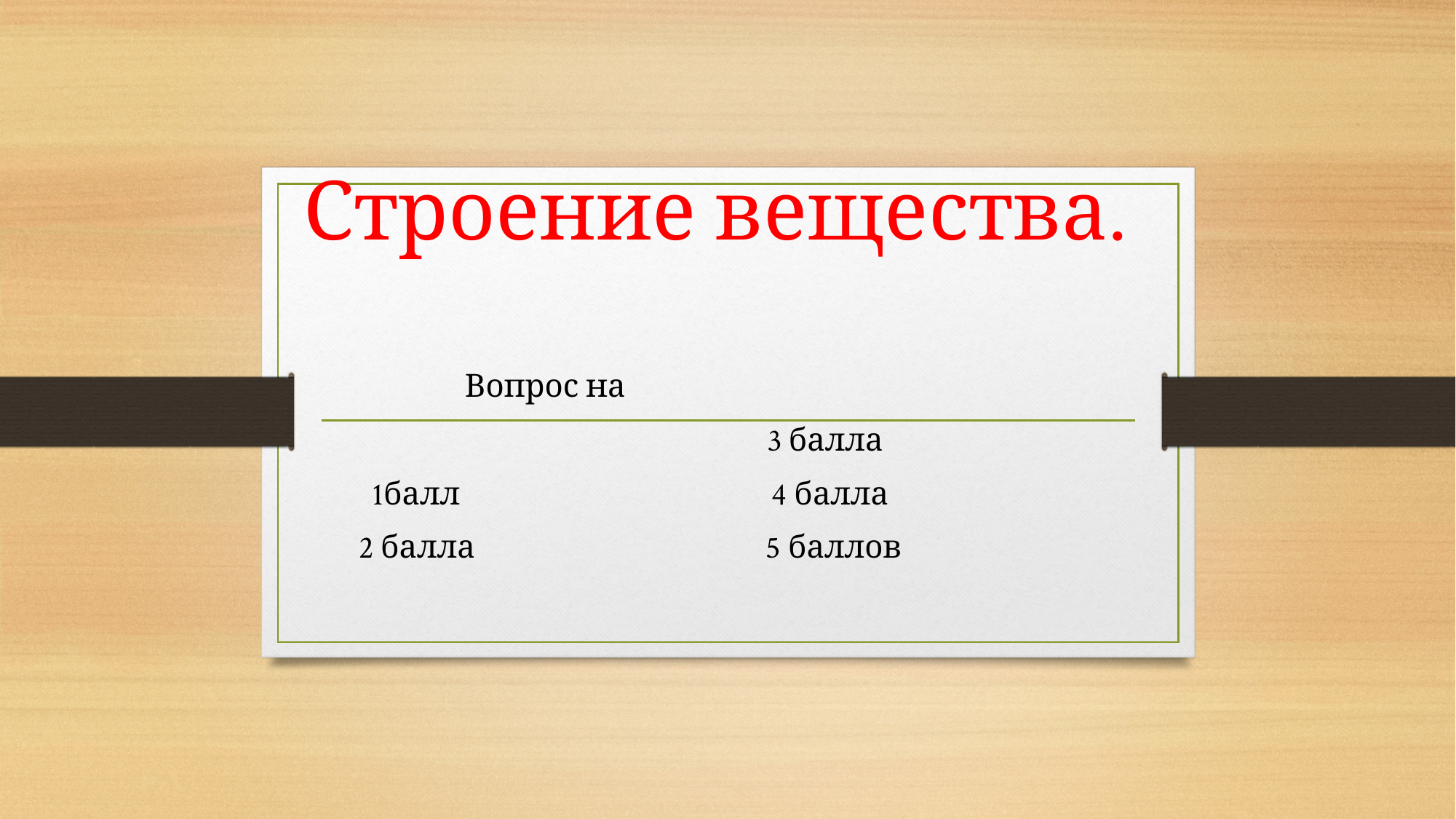

# Строение вещества.
Вопрос на
                                                       3 балла
1балл                                            4 балла
2 балла                                         5 баллов